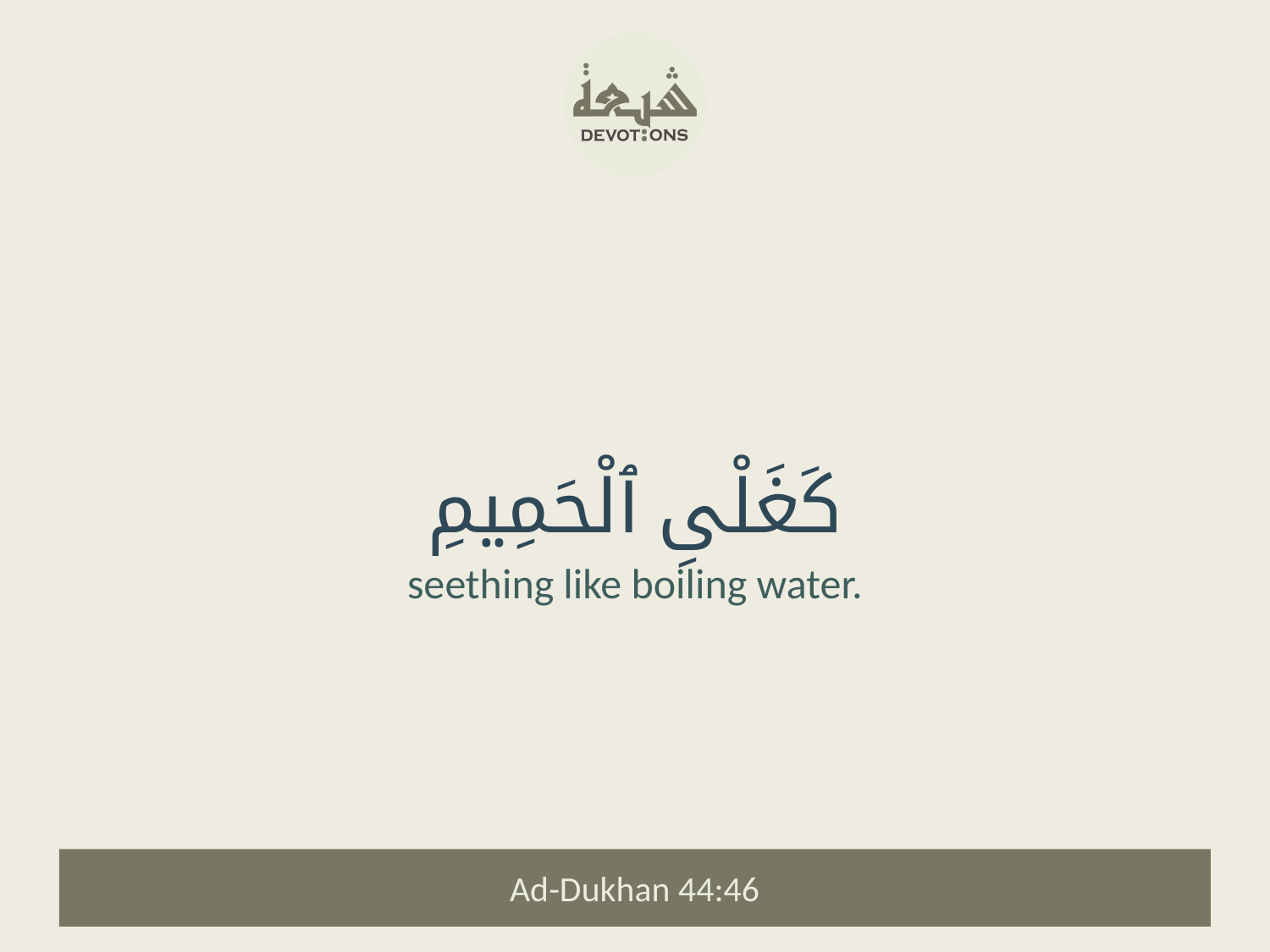

كَغَلْىِ ٱلْحَمِيمِ
seething like boiling water.
Ad-Dukhan 44:46